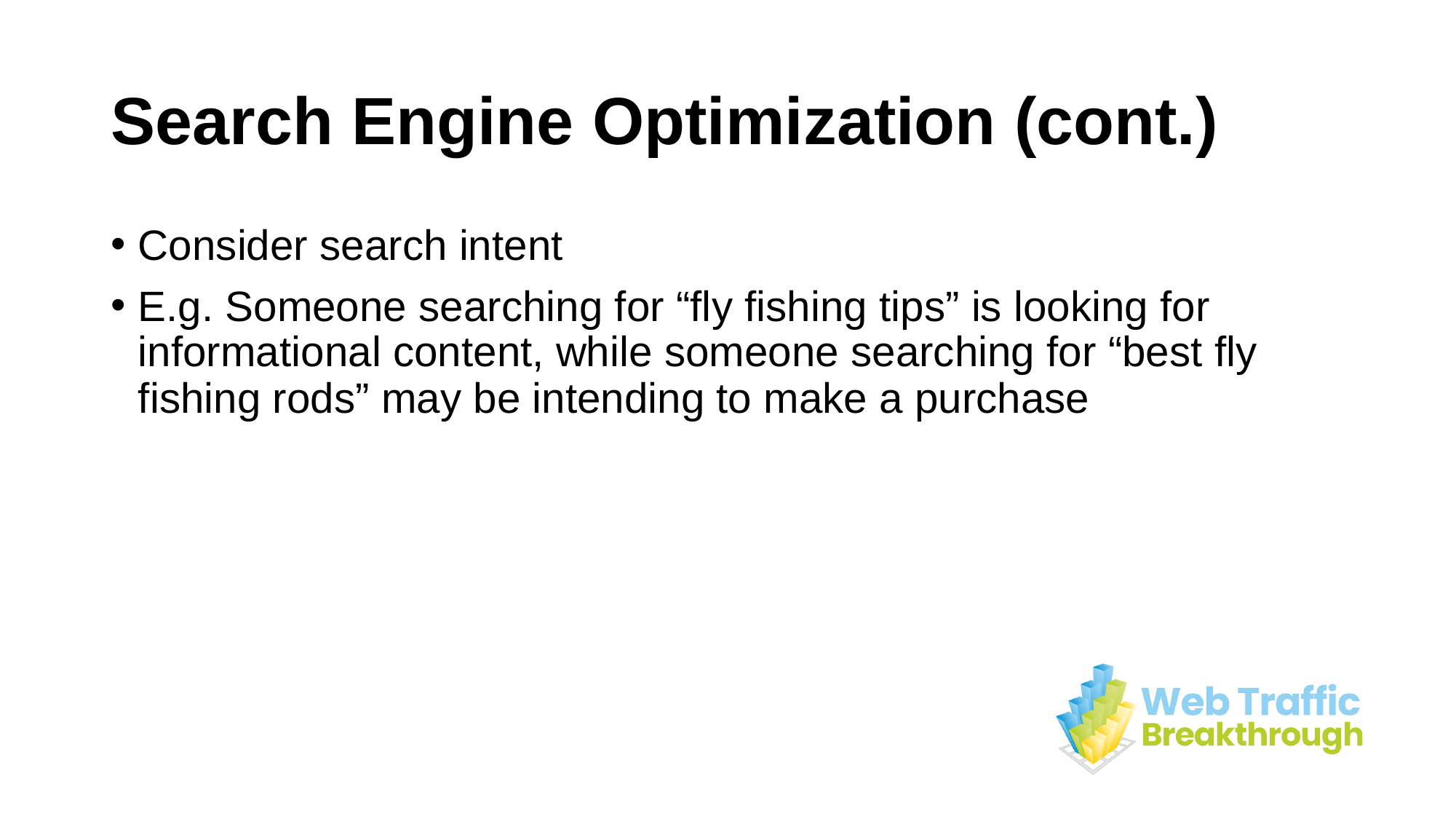

# Search Engine Optimization (cont.)
Consider search intent
E.g. Someone searching for “fly fishing tips” is looking for informational content, while someone searching for “best fly fishing rods” may be intending to make a purchase